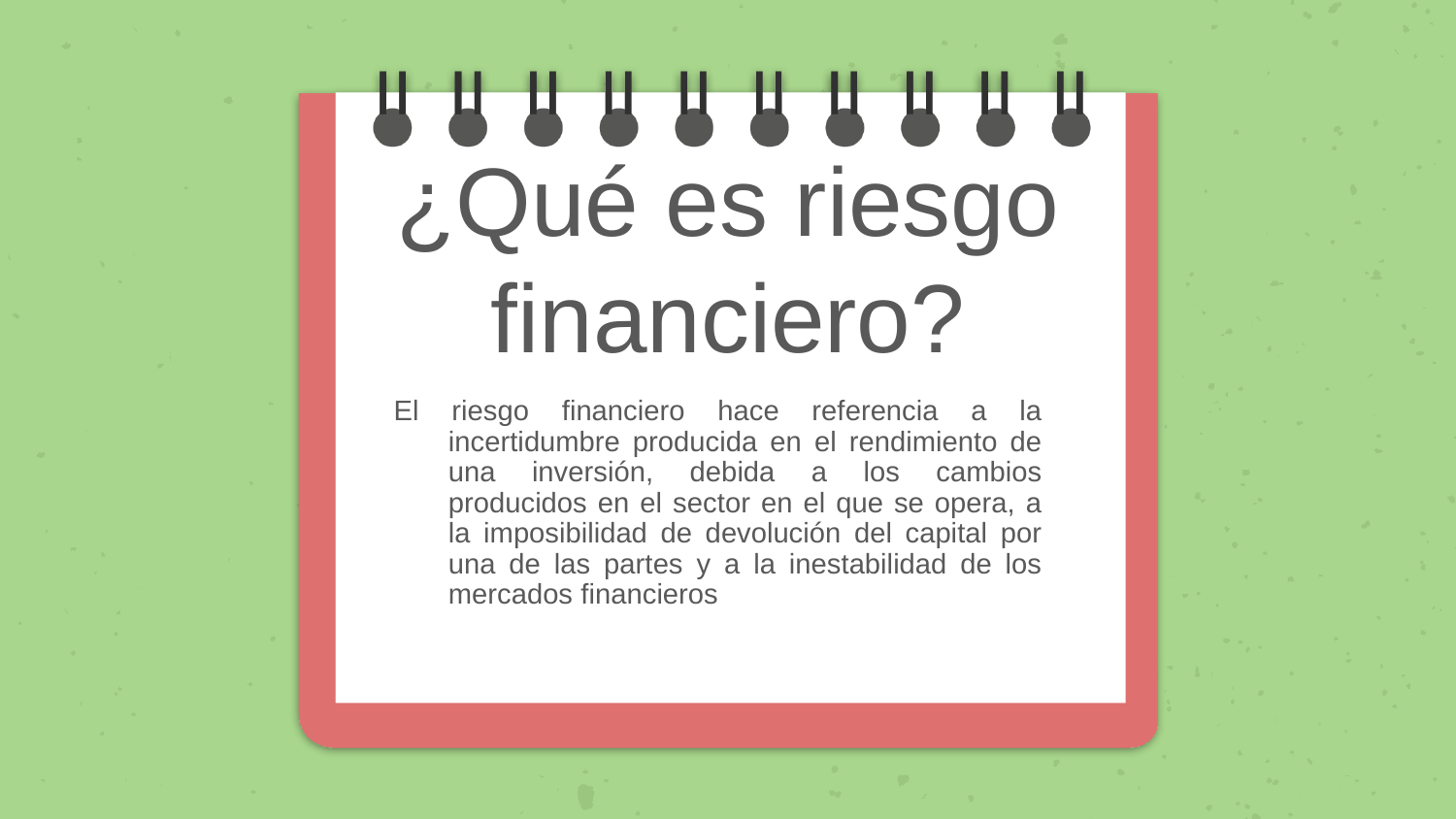

¿Qué es riesgo financiero?
El riesgo financiero hace referencia a la incertidumbre producida en el rendimiento de una inversión, debida a los cambios producidos en el sector en el que se opera, a la imposibilidad de devolución del capital por una de las partes y a la inestabilidad de los mercados financieros